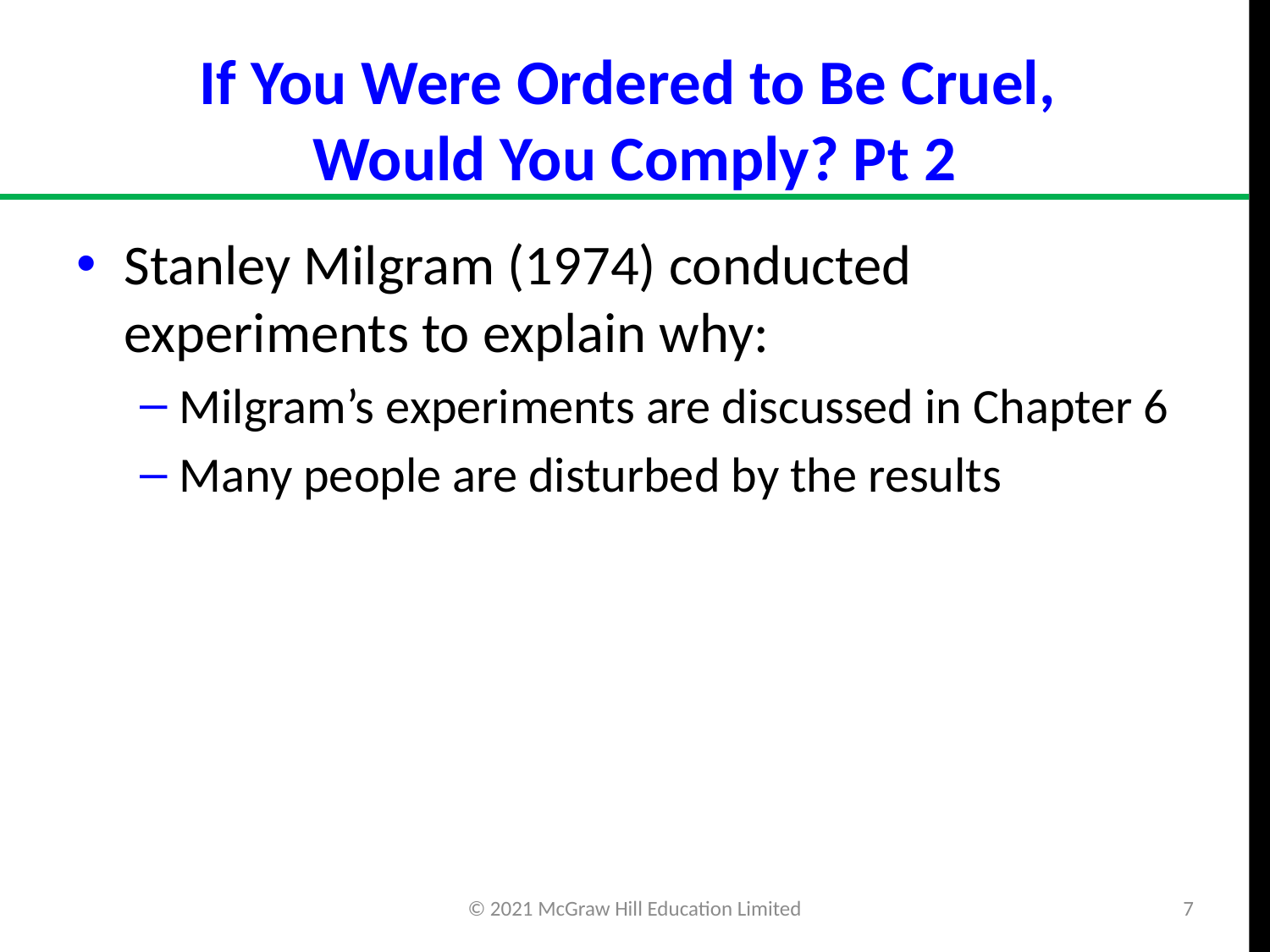

# If You Were Ordered to Be Cruel, Would You Comply? Pt 2
Stanley Milgram (1974) conducted experiments to explain why:
Milgram’s experiments are discussed in Chapter 6
Many people are disturbed by the results

© 2021 McGraw Hill Education Limited
7